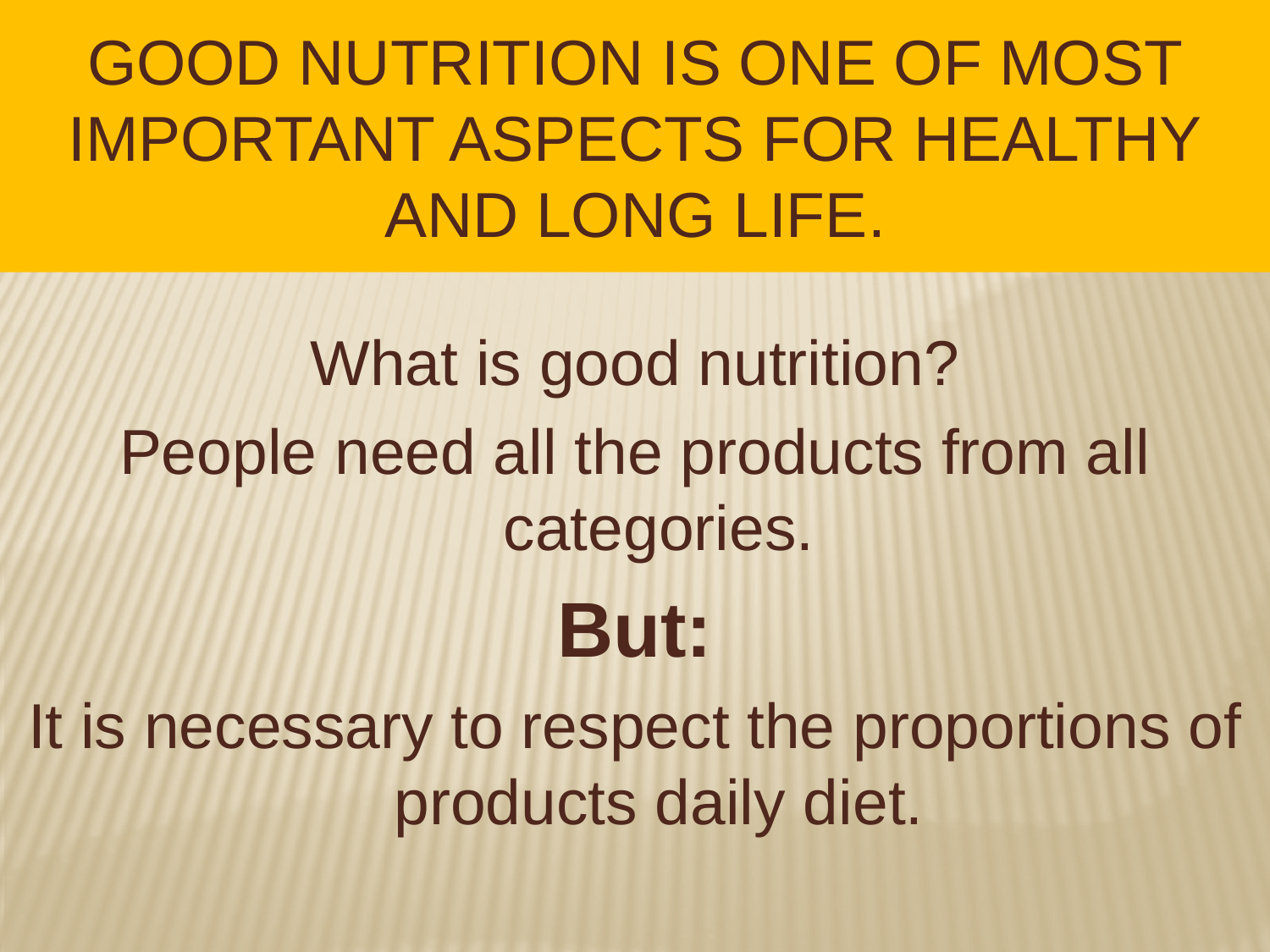

# Good nutrition is one of most important aspects for healthy and long life.
What is good nutrition?
People need all the products from all categories.
But:
It is necessary to respect the proportions of products daily diet.